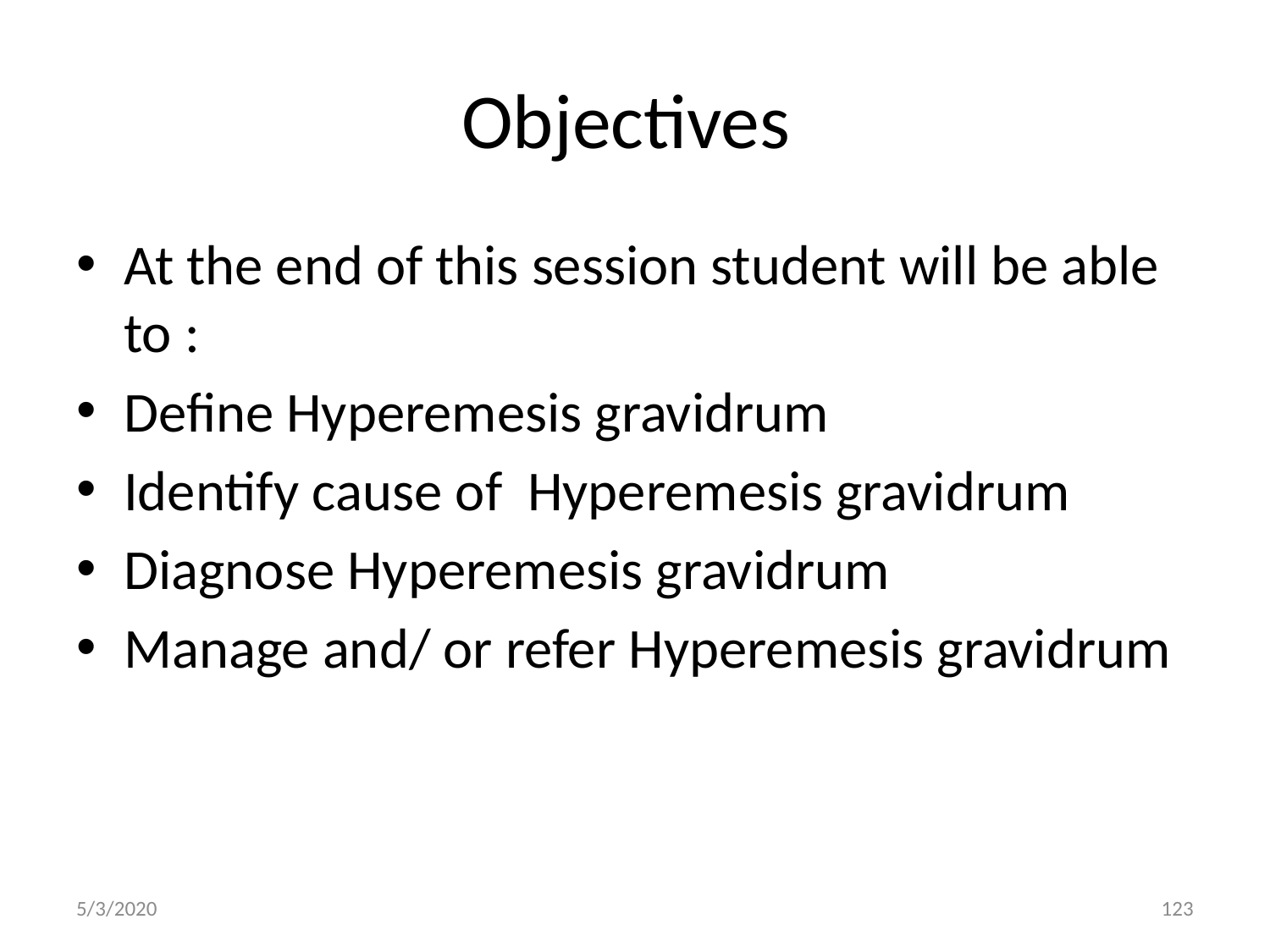

# Objectives
At the end of this session student will be able to :
Define Hyperemesis gravidrum
Identify cause of  Hyperemesis gravidrum
Diagnose Hyperemesis gravidrum
Manage and/ or refer Hyperemesis gravidrum

5/3/2020
123